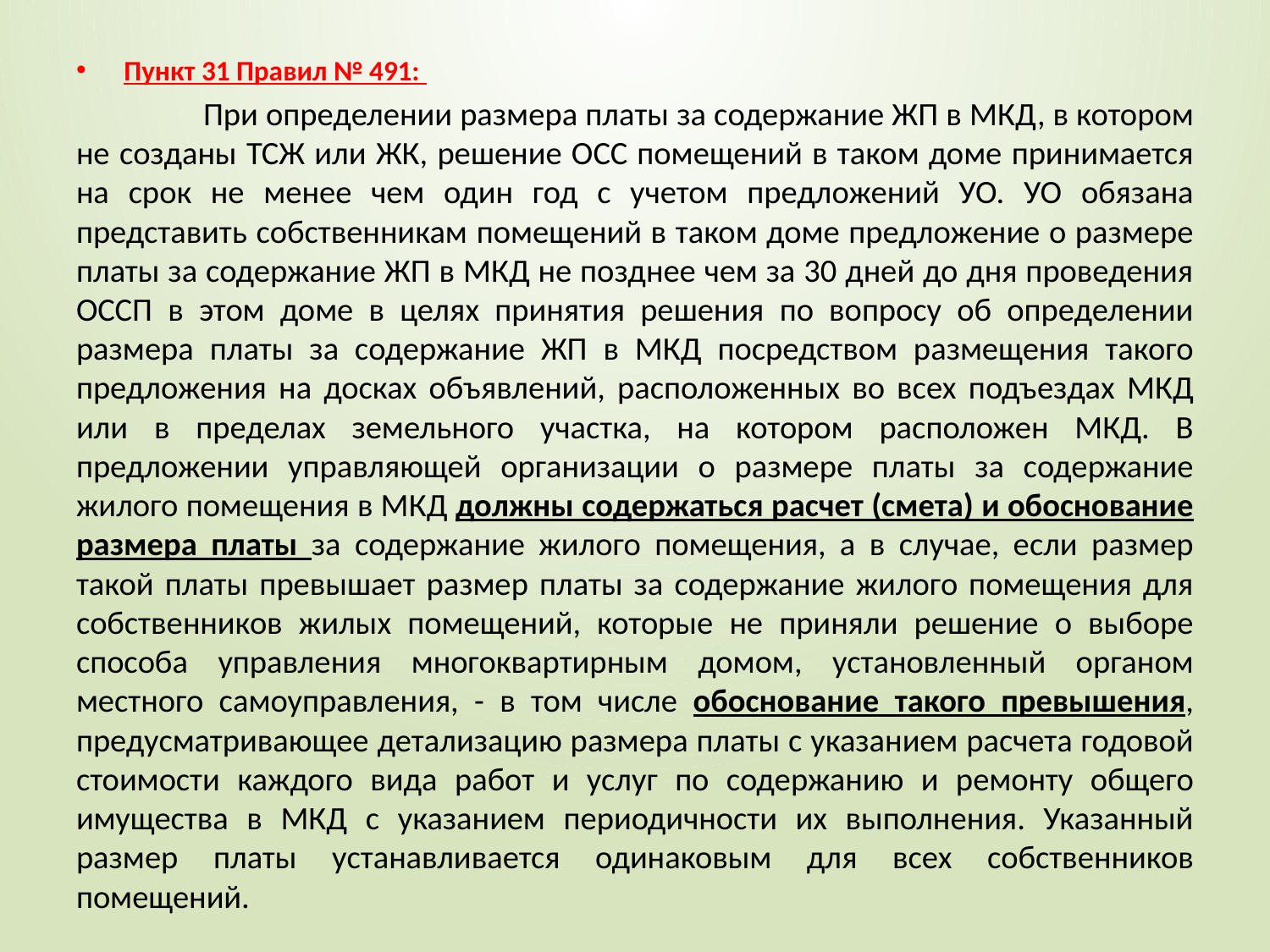

Пункт 31 Правил № 491:
	При определении размера платы за содержание ЖП в МКД, в котором не созданы ТСЖ или ЖК, решение ОСС помещений в таком доме принимается на срок не менее чем один год с учетом предложений УО. УО обязана представить собственникам помещений в таком доме предложение о размере платы за содержание ЖП в МКД не позднее чем за 30 дней до дня проведения ОССП в этом доме в целях принятия решения по вопросу об определении размера платы за содержание ЖП в МКД посредством размещения такого предложения на досках объявлений, расположенных во всех подъездах МКД или в пределах земельного участка, на котором расположен МКД. В предложении управляющей организации о размере платы за содержание жилого помещения в МКД должны содержаться расчет (смета) и обоснование размера платы за содержание жилого помещения, а в случае, если размер такой платы превышает размер платы за содержание жилого помещения для собственников жилых помещений, которые не приняли решение о выборе способа управления многоквартирным домом, установленный органом местного самоуправления, - в том числе обоснование такого превышения, предусматривающее детализацию размера платы с указанием расчета годовой стоимости каждого вида работ и услуг по содержанию и ремонту общего имущества в МКД с указанием периодичности их выполнения. Указанный размер платы устанавливается одинаковым для всех собственников помещений.